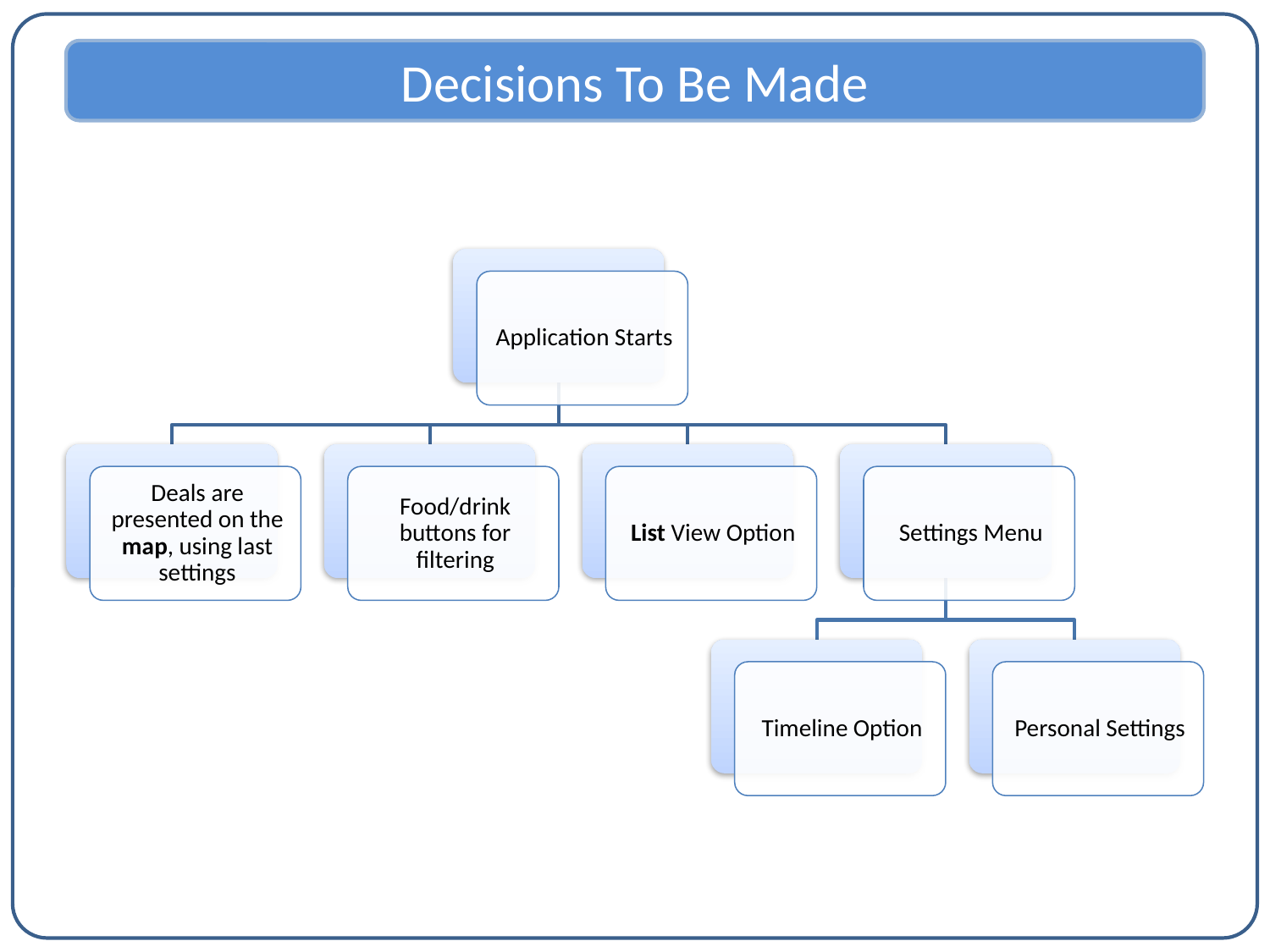

Decisions To Be Made
Application Starts
Deals are presented on the map, using last settings
Food/drink buttons for filtering
List View Option
Settings Menu
Timeline Option
Personal Settings